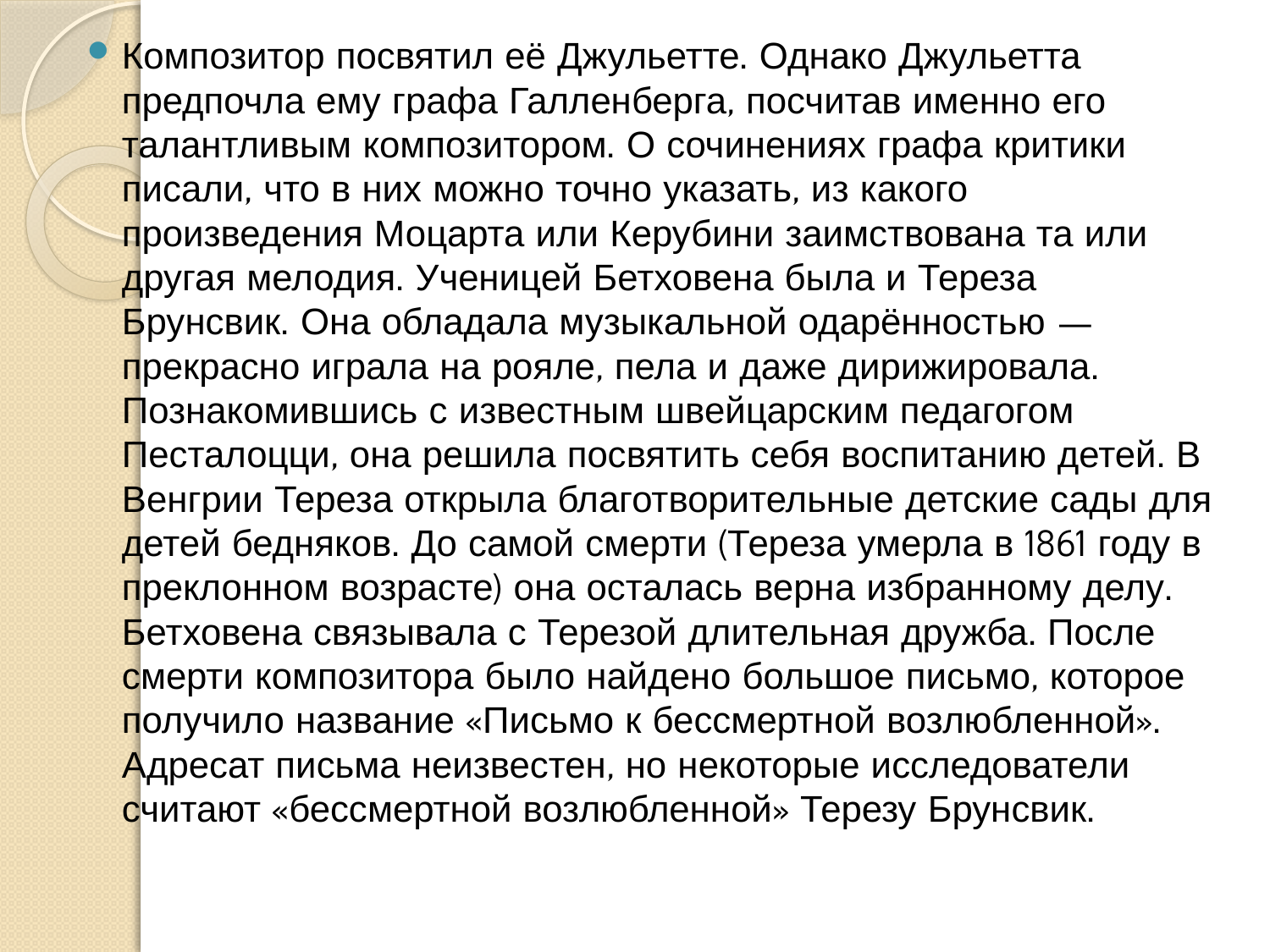

Композитор посвятил её Джульетте. Однако Джульетта предпочла ему графа Галленберга, посчитав именно его талантливым композитором. О сочинениях графа критики писали, что в них можно точно указать, из какого произведения Моцарта или Керубини заимствована та или другая мелодия. Ученицей Бетховена была и Тереза Брунсвик. Она обладала музыкальной одарённостью — прекрасно играла на рояле, пела и даже дирижировала. Познакомившись с известным швейцарским педагогом Песталоцци, она решила посвятить себя воспитанию детей. В Венгрии Тереза открыла благотворительные детские сады для детей бедняков. До самой смерти (Тереза умерла в 1861 году в преклонном возрасте) она осталась верна избранному делу. Бетховена связывала с Терезой длительная дружба. После смерти композитора было найдено большое письмо, которое получило название «Письмо к бессмертной возлюбленной». Адресат письма неизвестен, но некоторые исследователи считают «бессмертной возлюбленной» Терезу Брунсвик.